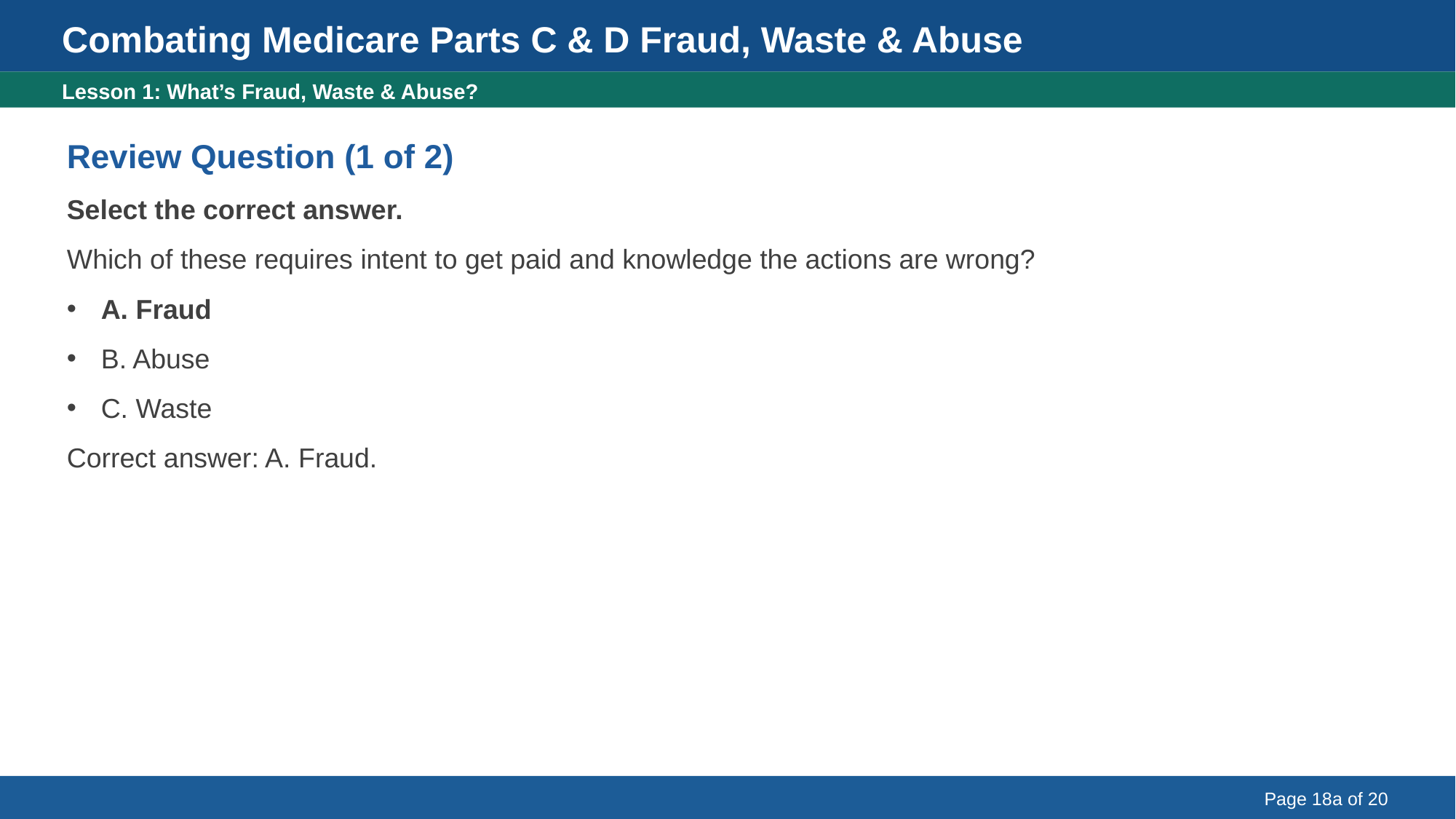

Combating Medicare Parts C & D Fraud, Waste & Abuse
Lesson 1 Review Question (1 of 2) Answer

Lesson 1: What’s Fraud, Waste & Abuse?
Review Question (1 of 2)
Select the correct answer.
Which of these requires intent to get paid and knowledge the actions are wrong?
A. Fraud
B. Abuse
C. Waste
Correct answer: A. Fraud.

Page 18a of 20